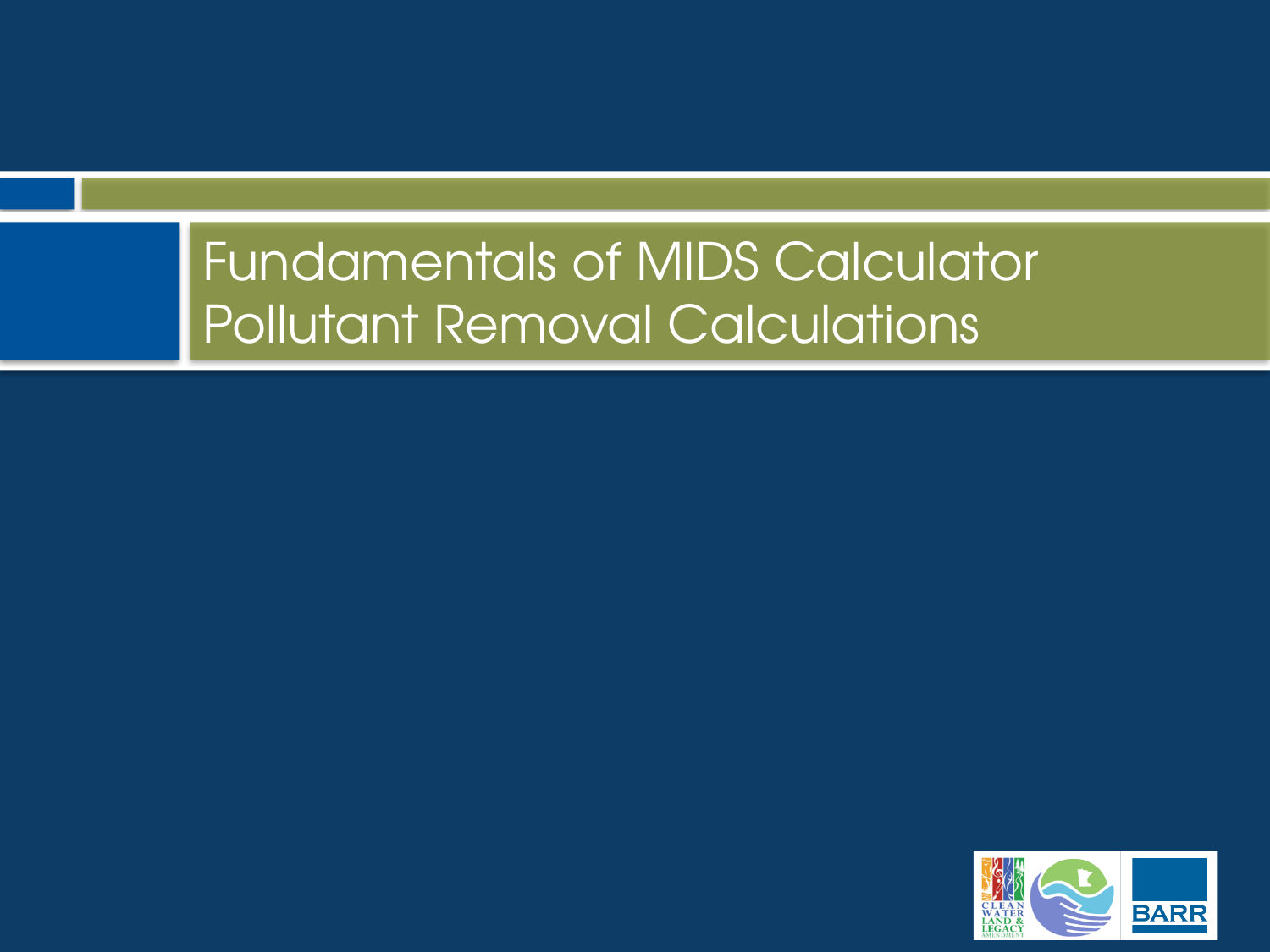

# Fundamentals of MIDS Calculator Pollutant Removal Calculations